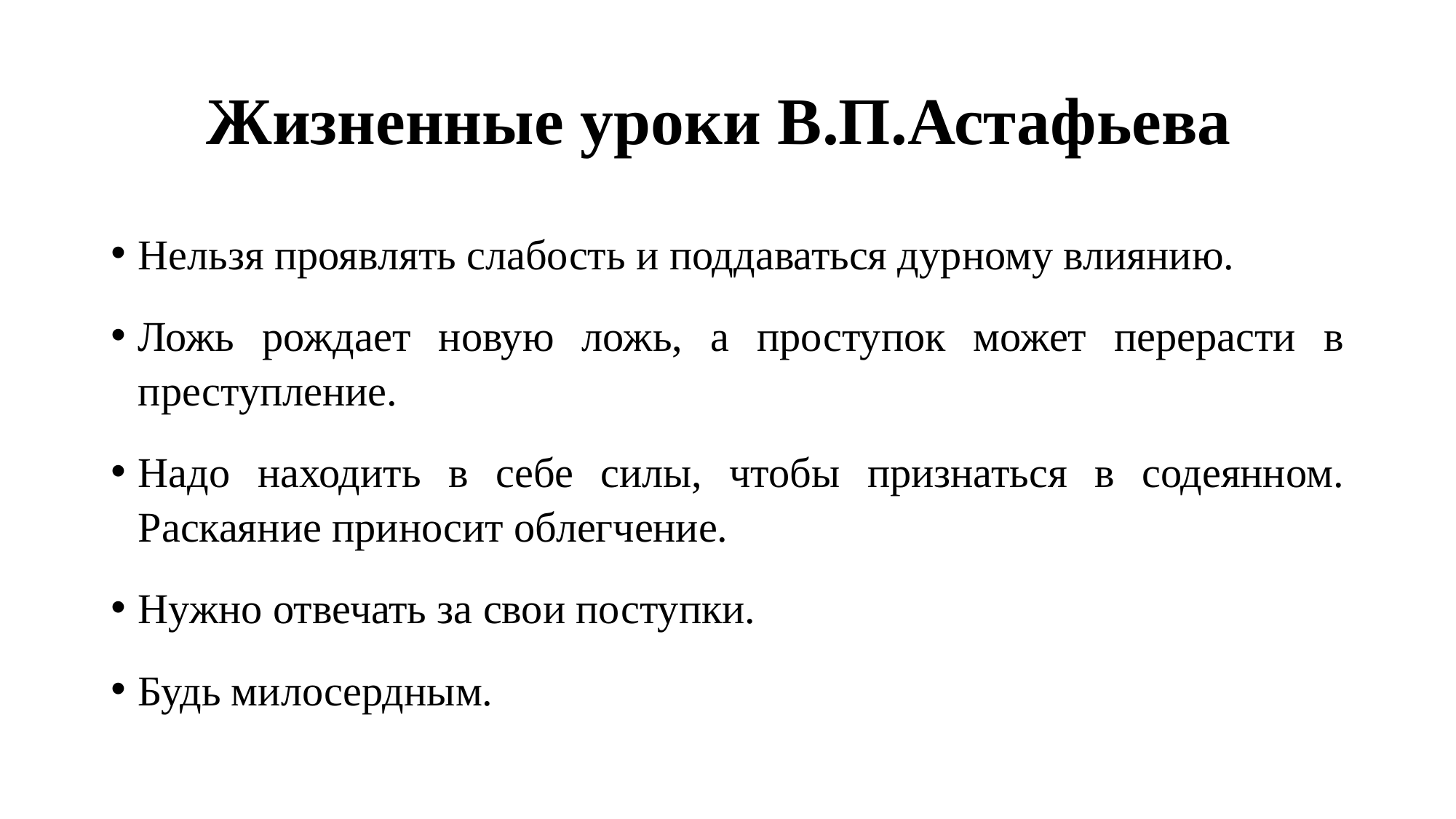

# Жизненные уроки В.П.Астафьева
Нельзя проявлять слабость и поддаваться дурному влиянию.
Ложь рождает новую ложь, а проступок может перерасти в преступление.
Надо находить в себе силы, чтобы признаться в содеянном. Раскаяние приносит облегчение.
Нужно отвечать за свои поступки.
Будь милосердным.